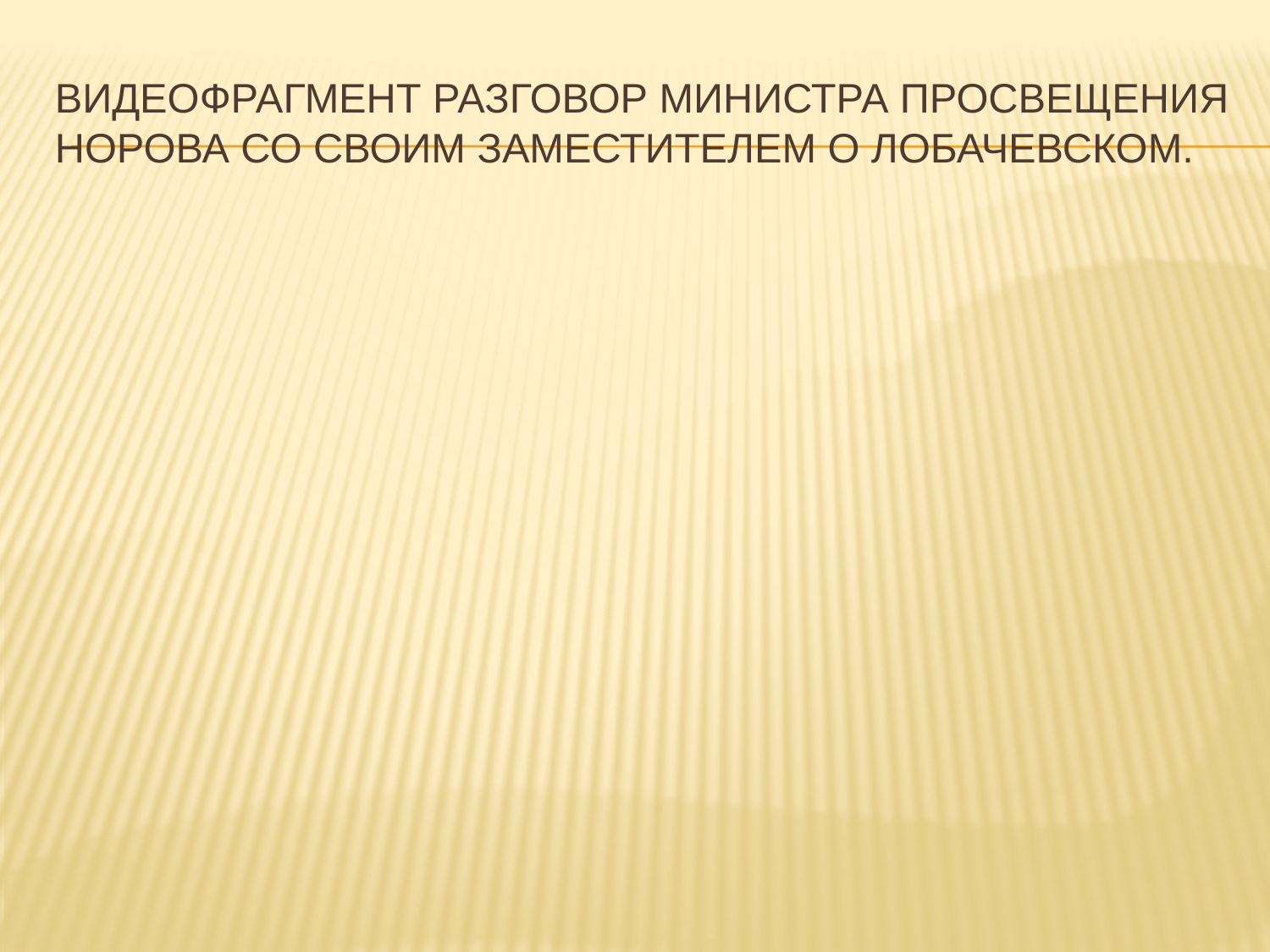

# Видеофрагмент разговор министра просвещения Норова со своим заместителем о Лобачевском.